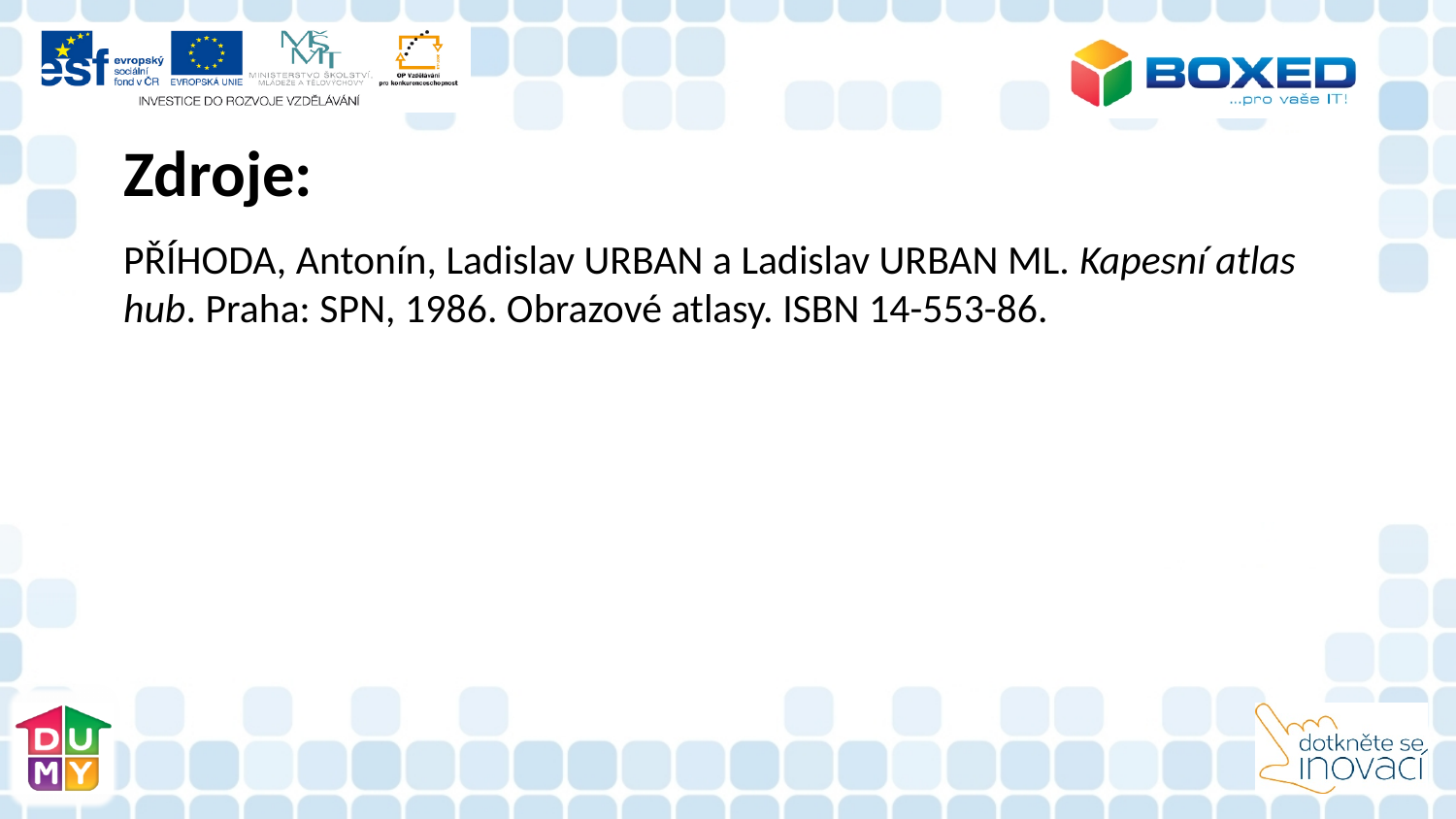

# Zdroje:
PŘÍHODA, Antonín, Ladislav URBAN a Ladislav URBAN ML. Kapesní atlas hub. Praha: SPN, 1986. Obrazové atlasy. ISBN 14-553-86.